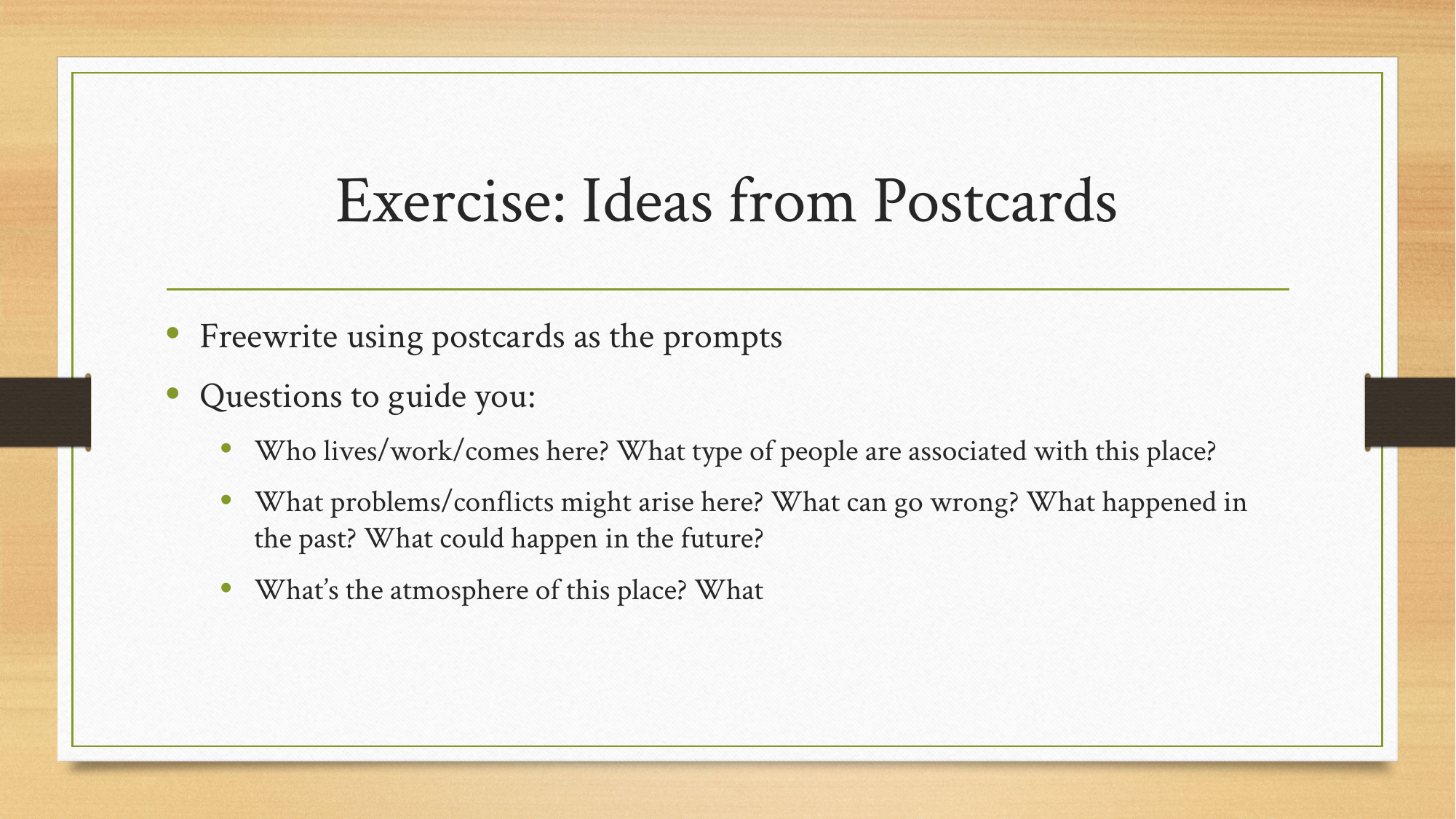

# Exercise: Ideas from Postcards
Freewrite using postcards as the prompts
Questions to guide you:
Who lives/work/comes here? What type of people are associated with this place?
What problems/conflicts might arise here? What can go wrong? What happened in the past? What could happen in the future?
What’s the atmosphere of this place? What